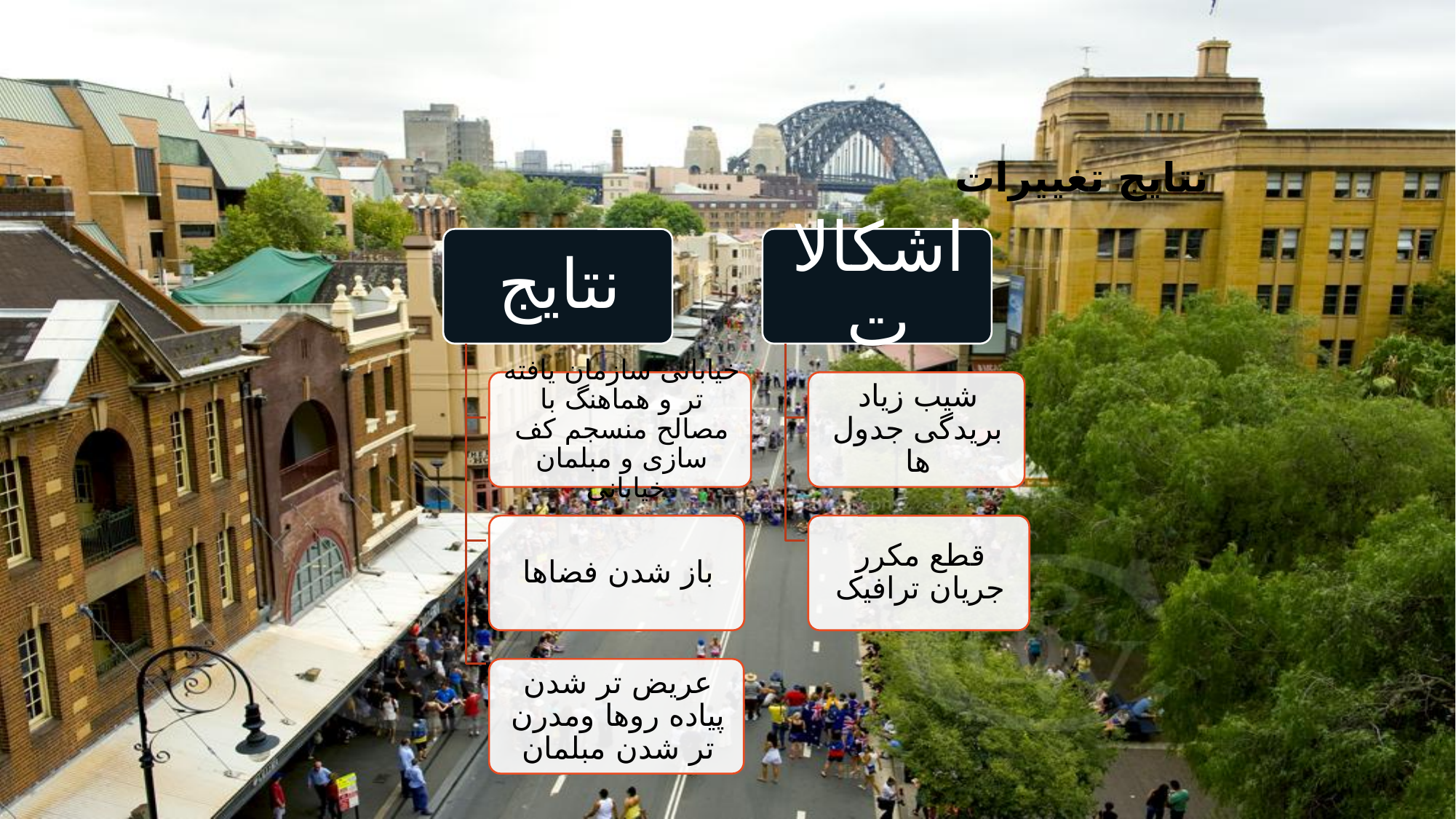

# نتایج تغییرات
نتایج
خیابانی سازمان یافته تر و هماهنگ با مصالح منسجم کف سازی و مبلمان خیابانی
باز شدن فضاها
عریض تر شدن پیاده روها ومدرن تر شدن مبلمان
اشکالات
شیب زیاد بریدگی جدول ها
قطع مکرر جریان ترافیک